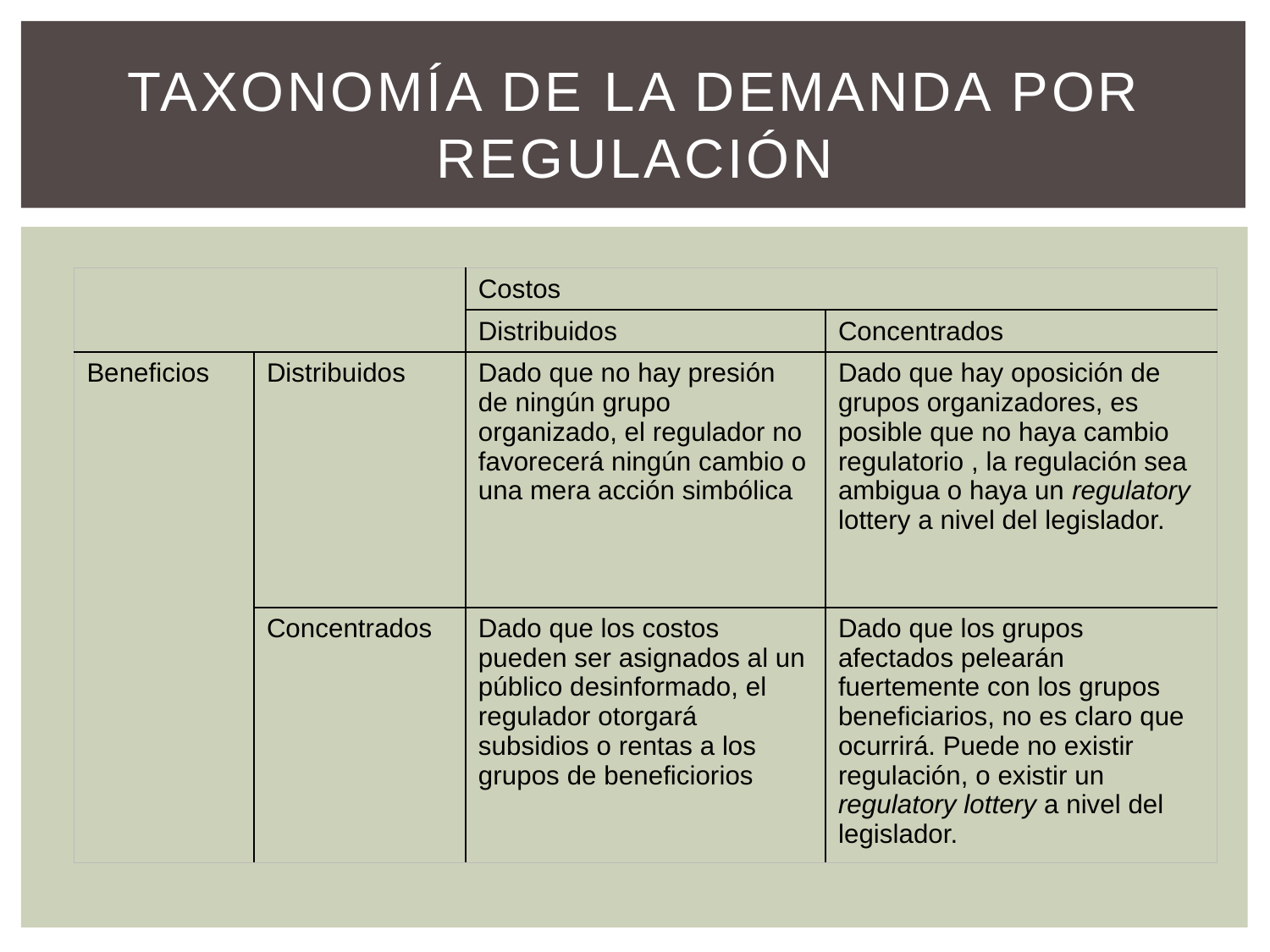

# Taxonomía de la demanda por regulación
|  |  | Costos |  |
| --- | --- | --- | --- |
|  |  | Distribuidos | Concentrados |
| Beneficios | Distribuidos | Dado que no hay presión de ningún grupo organizado, el regulador no favorecerá ningún cambio o una mera acción simbólica | Dado que hay oposición de grupos organizadores, es posible que no haya cambio regulatorio , la regulación sea ambigua o haya un regulatory lottery a nivel del legislador. |
|  | Concentrados | Dado que los costos pueden ser asignados al un público desinformado, el regulador otorgará subsidios o rentas a los grupos de beneficiorios | Dado que los grupos afectados pelearán fuertemente con los grupos beneficiarios, no es claro que ocurrirá. Puede no existir regulación, o existir un regulatory lottery a nivel del legislador. |